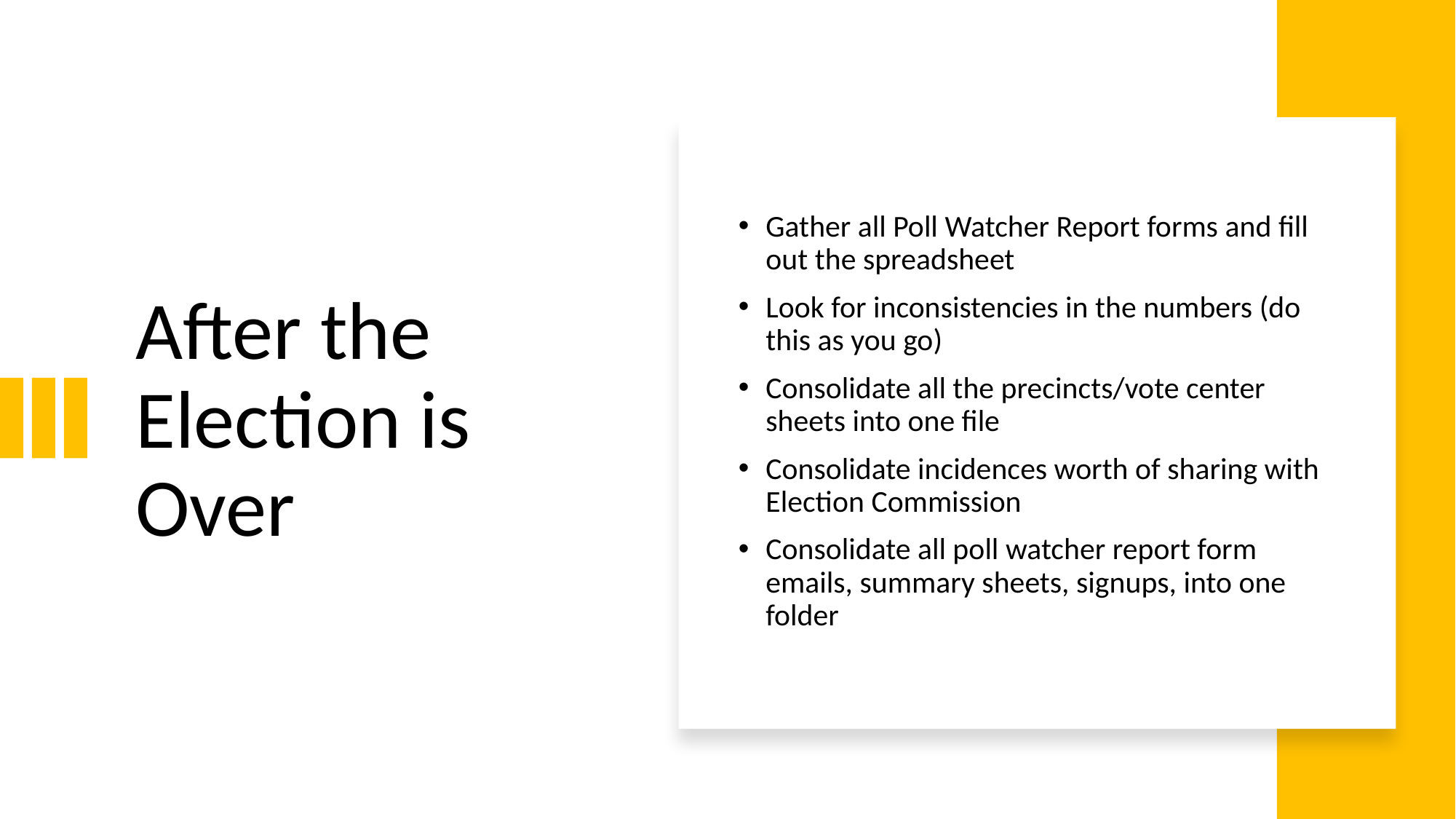

# After the Election is Over
Gather all Poll Watcher Report forms and fill out the spreadsheet
Look for inconsistencies in the numbers (do this as you go)
Consolidate all the precincts/vote center sheets into one file
Consolidate incidences worth of sharing with Election Commission
Consolidate all poll watcher report form emails, summary sheets, signups, into one folder